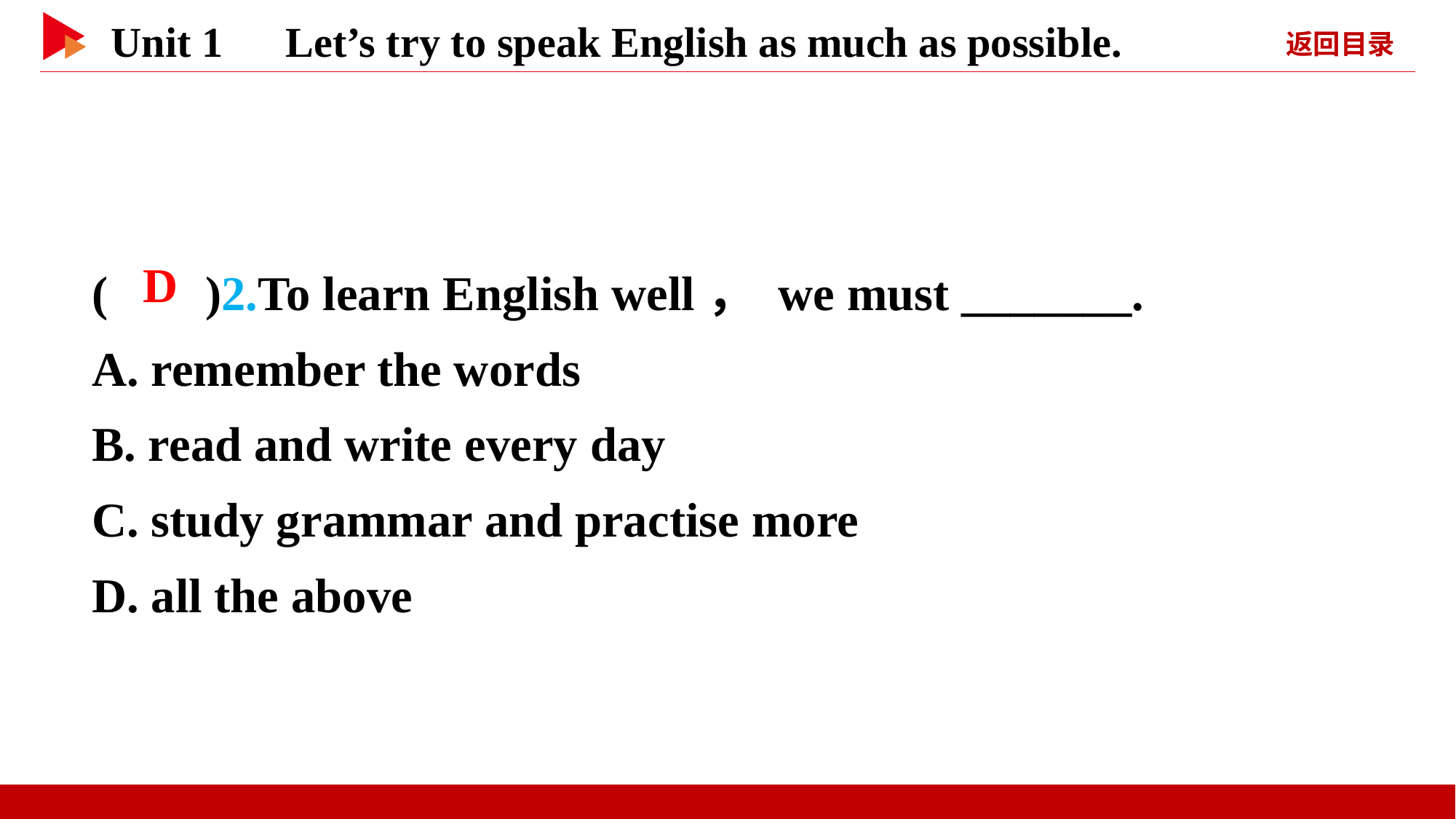

(        )2.To learn English well， we must _______.
A. remember the words
B. read and write every day
C. study grammar and practise more
D. all the above
   D